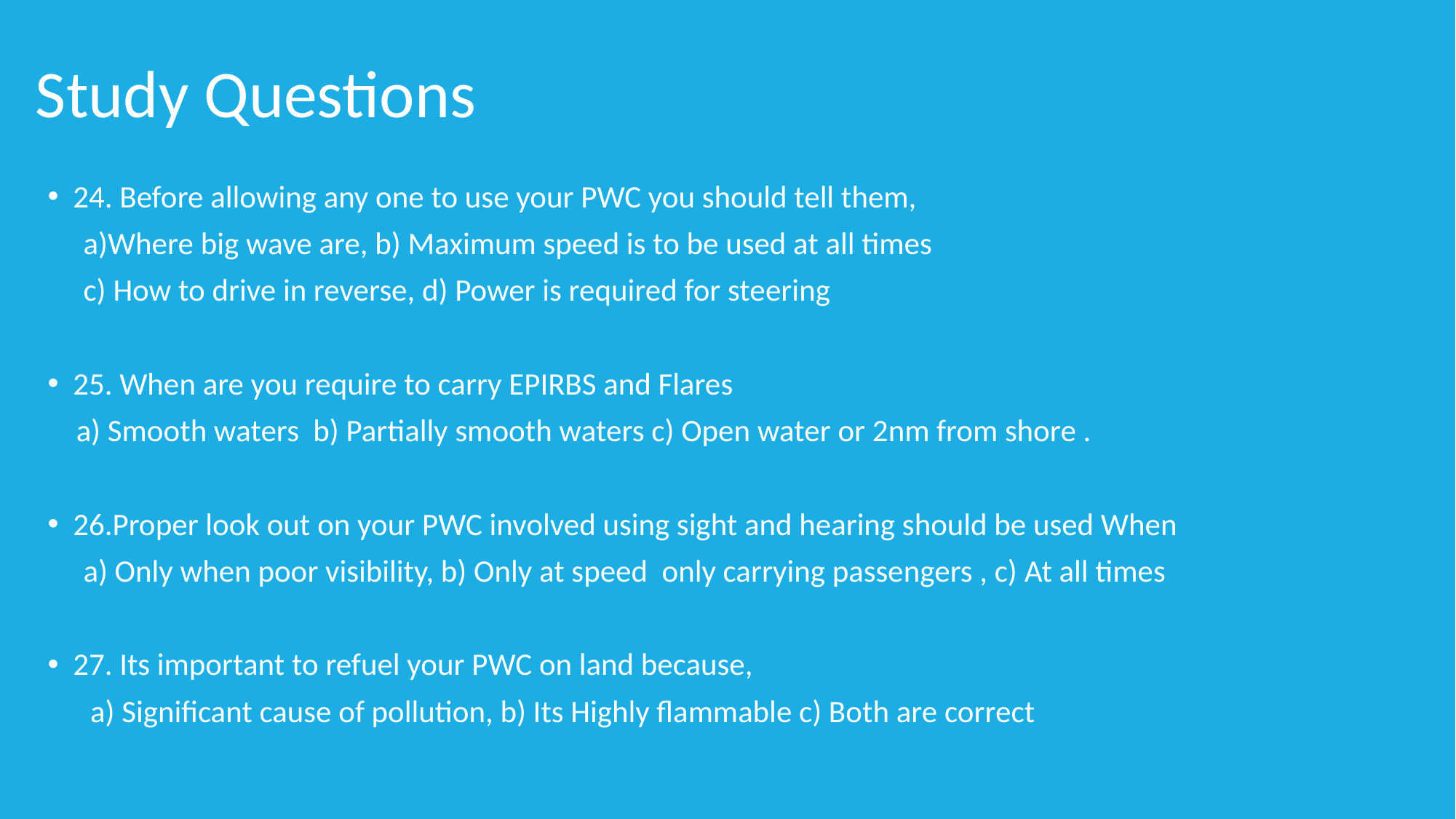

# Study Questions
24. Before allowing any one to use your PWC you should tell them,
     a)Where big wave are, b) Maximum speed is to be used at all times
     c) How to drive in reverse, d) Power is required for steering

25. When are you require to carry EPIRBS and Flares
    a) Smooth waters  b) Partially smooth waters c) Open water or 2nm from shore .

26.Proper look out on your PWC involved using sight and hearing should be used When
     a) Only when poor visibility, b) Only at speed  only carrying passengers , c) At all times

27. Its important to refuel your PWC on land because,
      a) Significant cause of pollution, b) Its Highly flammable c) Both are correct